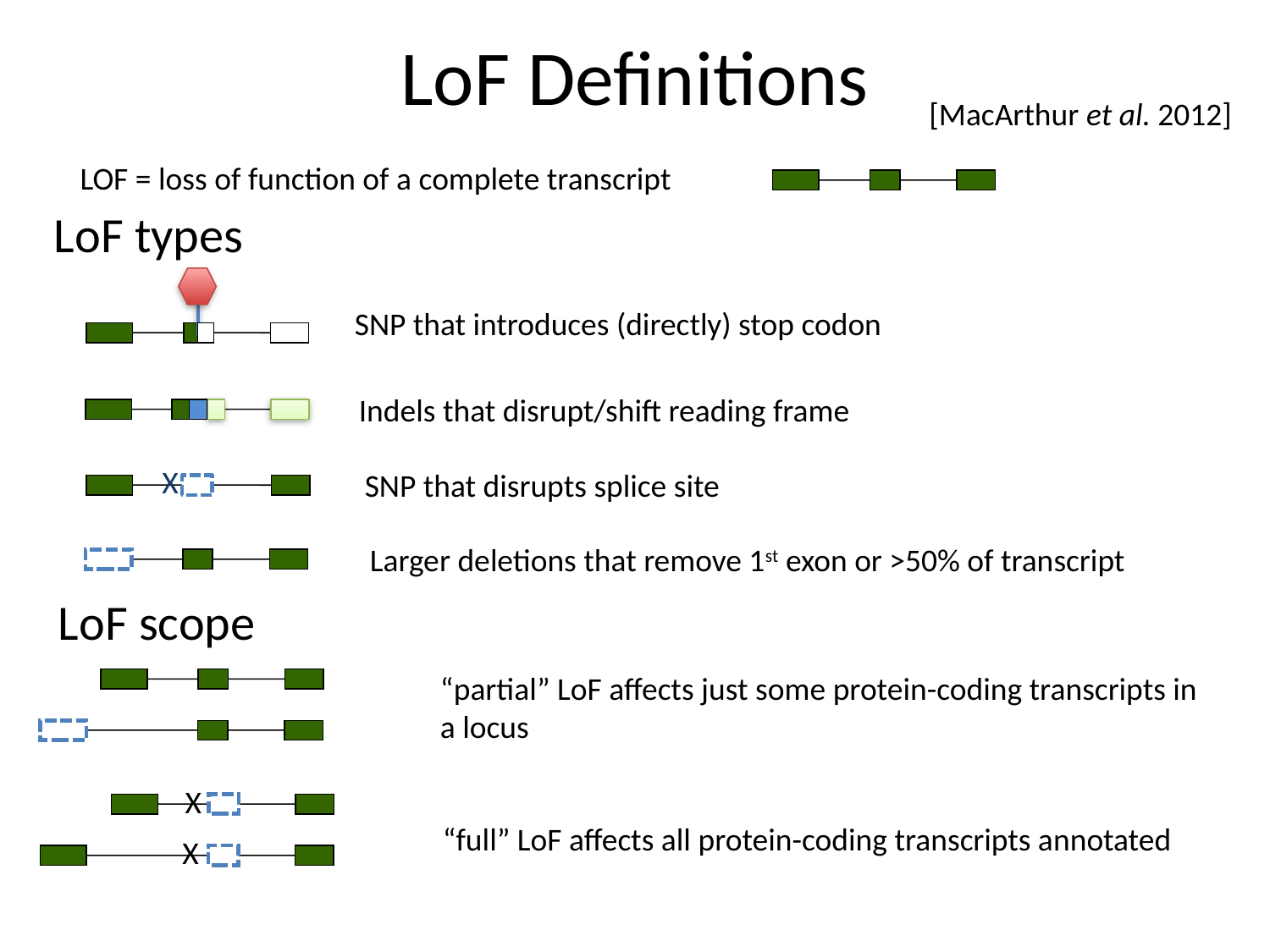

# LoF Definitions
[MacArthur et al. 2012]
LOF = loss of function of a complete transcript

LoF types

SNP that introduces (directly) stop codon
Indels that disrupt/shift reading frame

X

SNP that disrupts splice site
Larger deletions that remove 1st exon or >50% of transcript

LoF scope
“partial” LoF affects just some protein-coding transcripts in
a locus

X

X

“full” LoF affects all protein-coding transcripts annotated